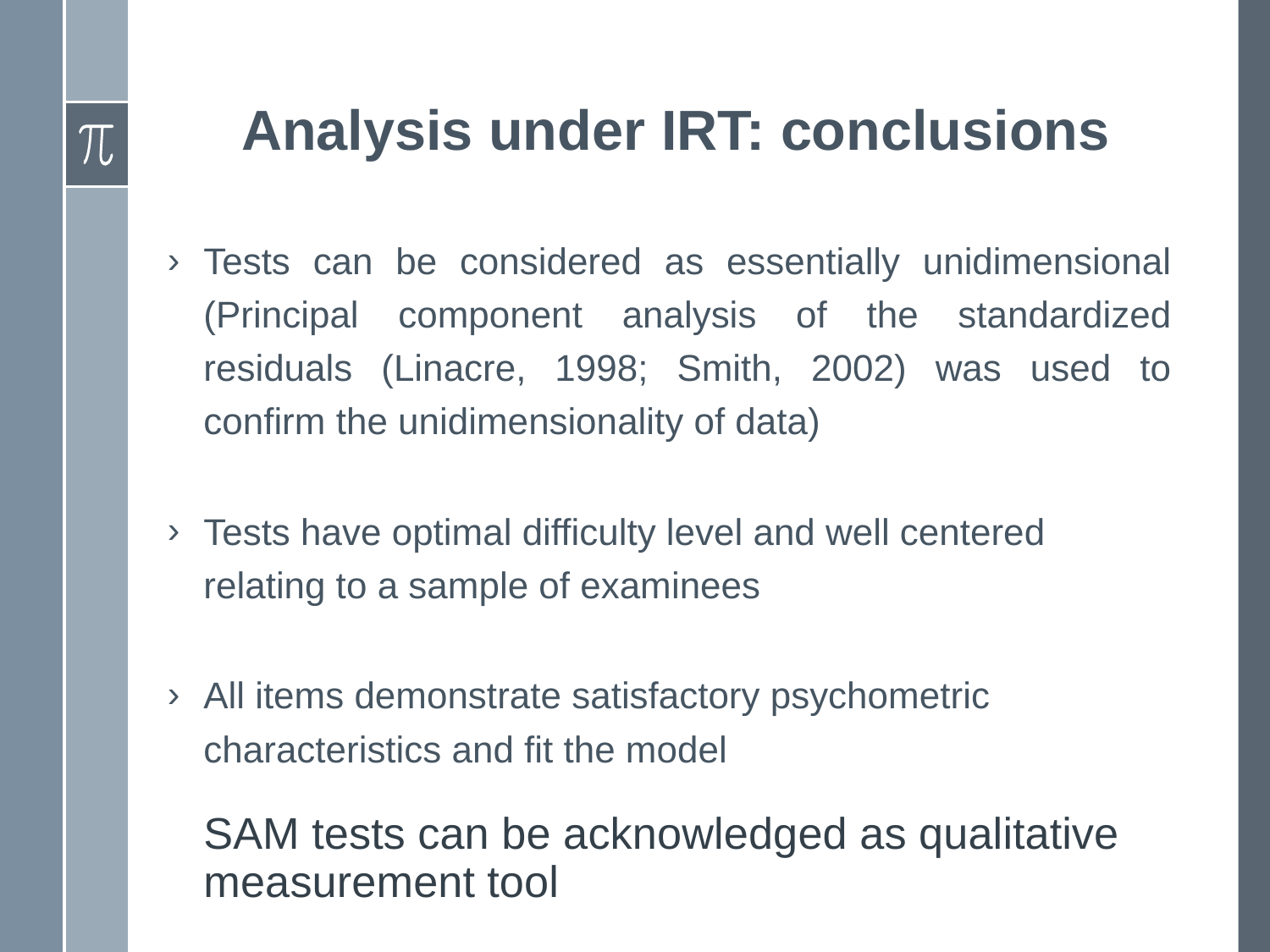

# Analysis under IRT: conclusions
Tests can be considered as essentially unidimensional (Principal component analysis of the standardized residuals (Linacre, 1998; Smith, 2002) was used to confirm the unidimensionality of data)

Tests have optimal difficulty level and well centered relating to a sample of examinees

All items demonstrate satisfactory psychometric characteristics and fit the model

	SAM tests can be acknowledged as qualitative measurement tool